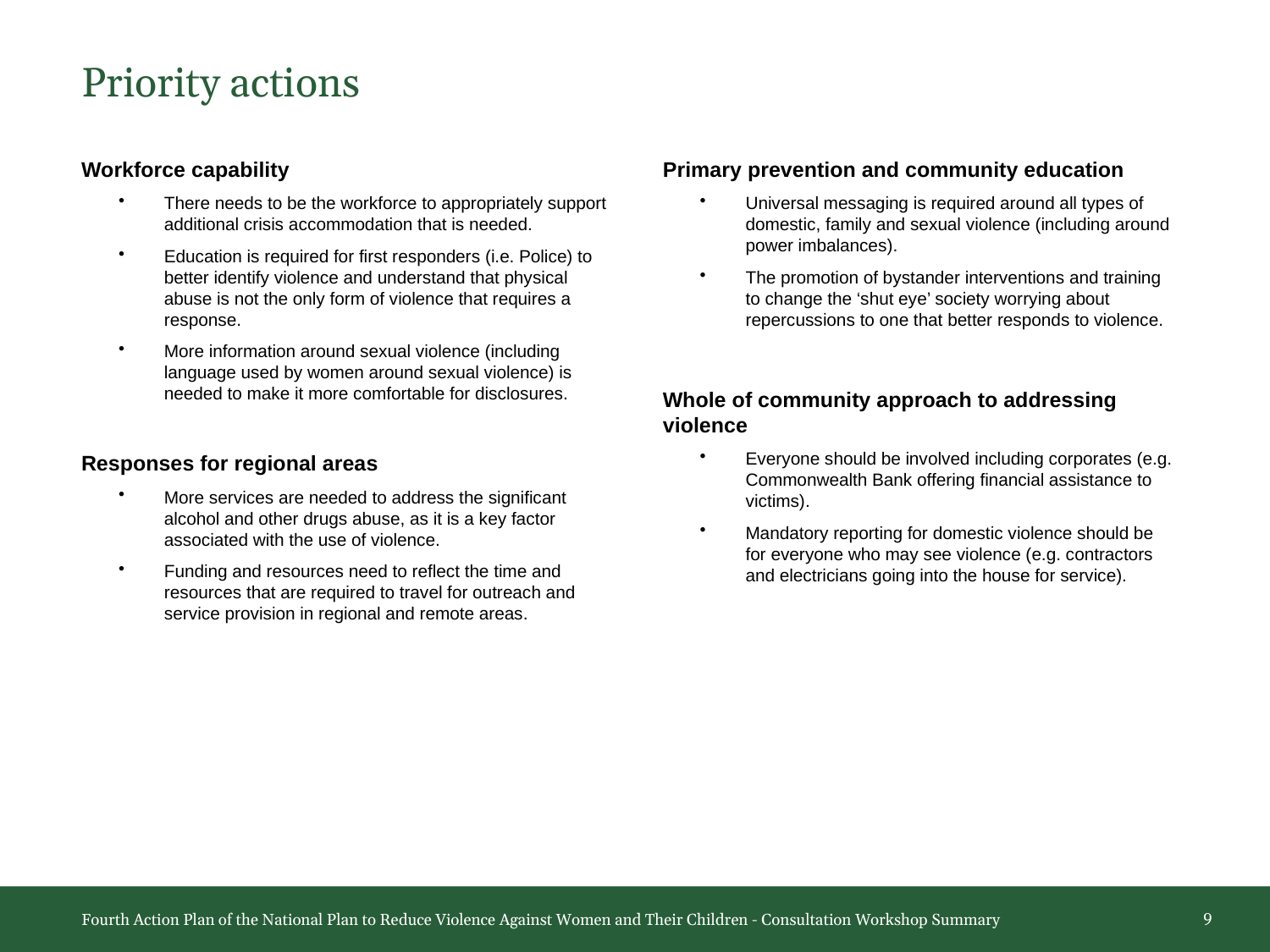

# Priority actions
Workforce capability
There needs to be the workforce to appropriately support additional crisis accommodation that is needed.
Education is required for first responders (i.e. Police) to better identify violence and understand that physical abuse is not the only form of violence that requires a response.
More information around sexual violence (including language used by women around sexual violence) is needed to make it more comfortable for disclosures.

Responses for regional areas
More services are needed to address the significant alcohol and other drugs abuse, as it is a key factor associated with the use of violence.
Funding and resources need to reflect the time and resources that are required to travel for outreach and service provision in regional and remote areas.
Primary prevention and community education
Universal messaging is required around all types of domestic, family and sexual violence (including around power imbalances).
The promotion of bystander interventions and training
to change the ‘shut eye’ society worrying about repercussions to one that better responds to violence.

Whole of community approach to addressing violence
Everyone should be involved including corporates (e.g. Commonwealth Bank offering financial assistance to victims).
Mandatory reporting for domestic violence should be
for everyone who may see violence (e.g. contractors
and electricians going into the house for service).
9
Fourth Action Plan of the National Plan to Reduce Violence Against Women and Their Children - Consultation Workshop Summary